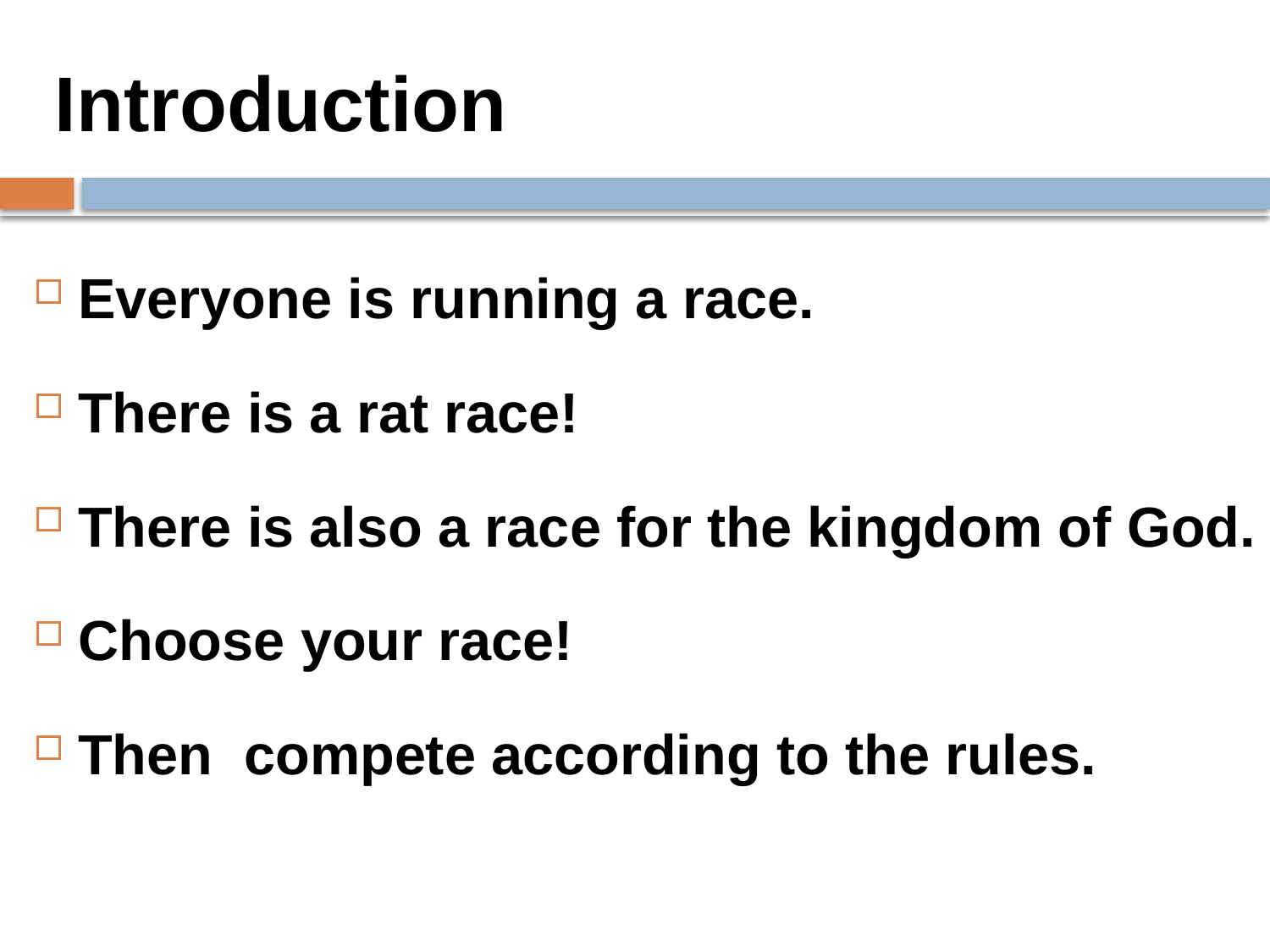

# Introduction
Everyone is running a race.
There is a rat race!
There is also a race for the kingdom of God.
Choose your race!
Then  compete according to the rules.